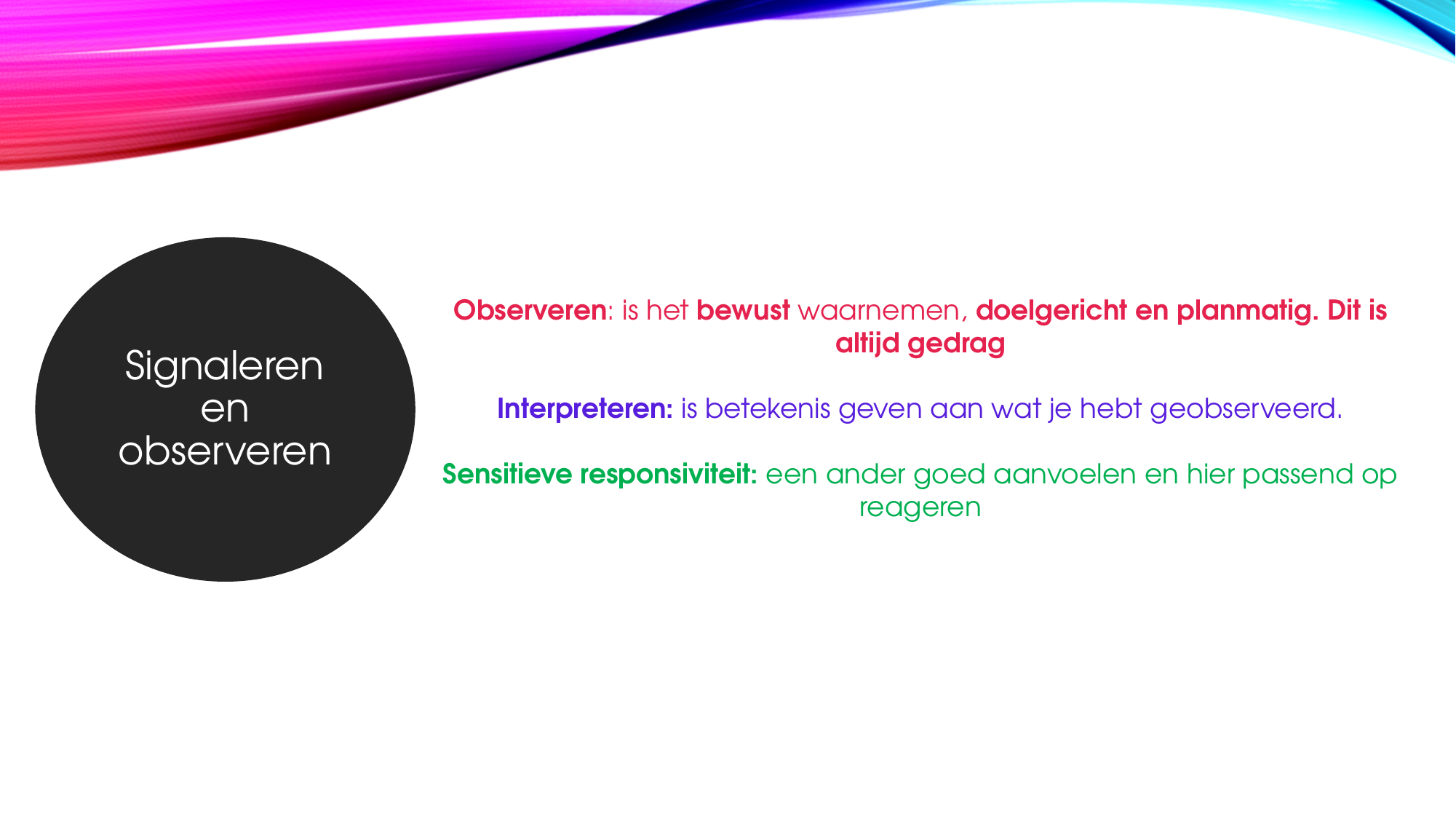

Signaleren en observeren
Observeren: is het bewust waarnemen, doelgericht en planmatig. Dit is altijd gedrag

Interpreteren: is betekenis geven aan wat je hebt geobserveerd.

Sensitieve responsiviteit: een ander goed aanvoelen en hier passend op reageren